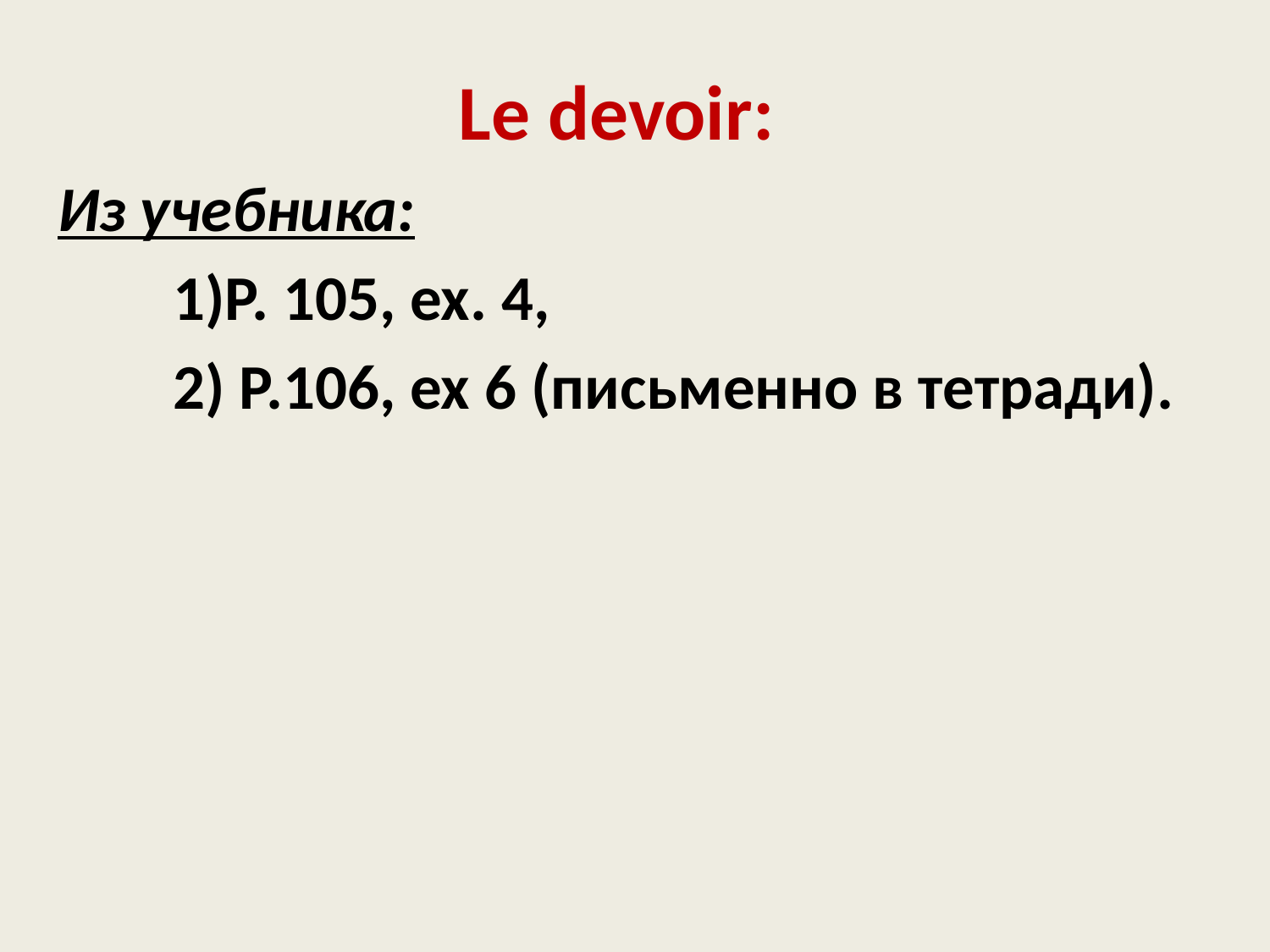

Le devoir:
Из учебника:
        1)P. 105, ex. 4,
        2) P.106, ex 6 (письменно в тетради).